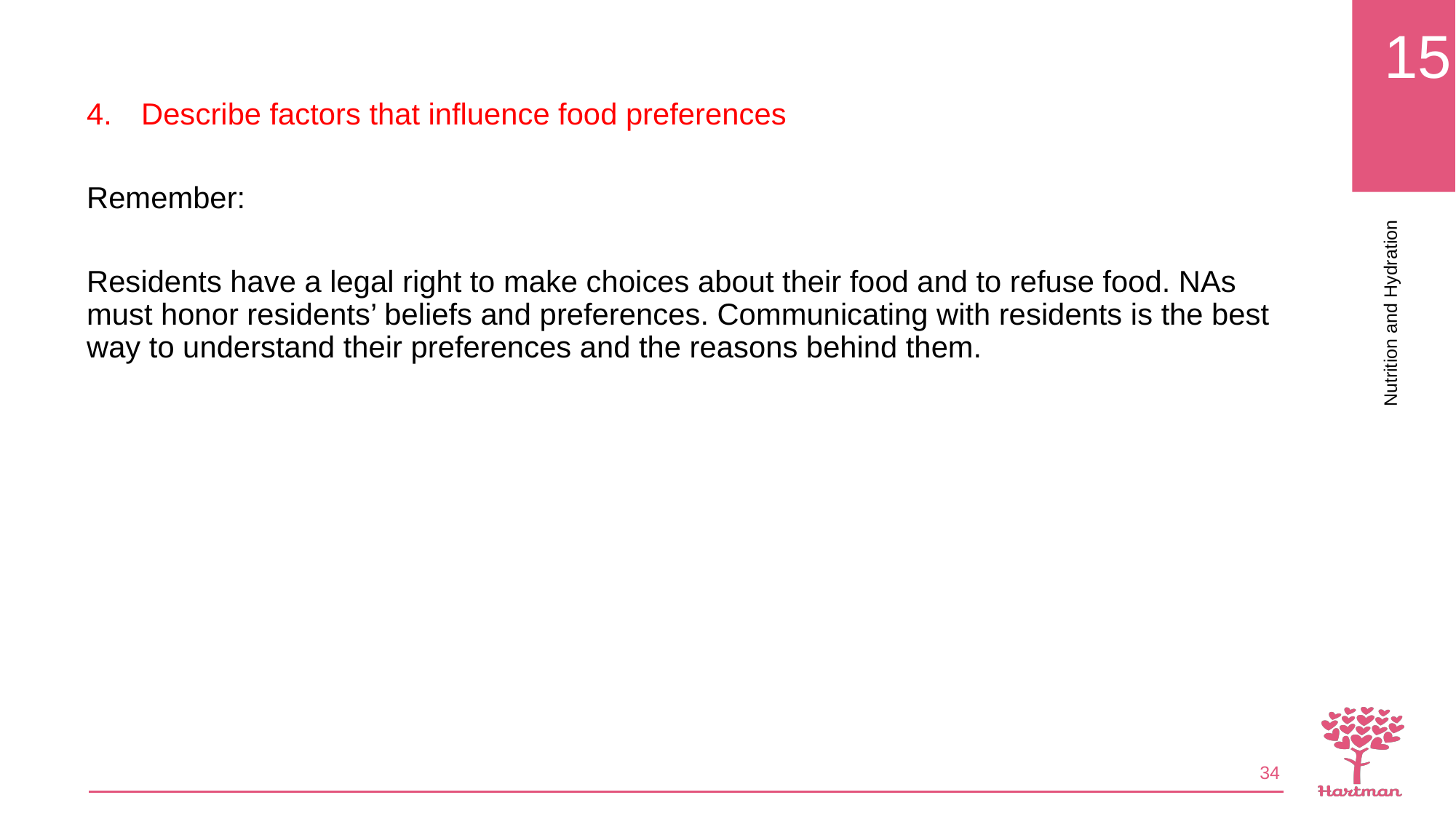

Describe factors that influence food preferences

Remember:

Residents have a legal right to make choices about their food and to refuse food. NAs must honor residents’ beliefs and preferences. Communicating with residents is the best way to understand their preferences and the reasons behind them.

34